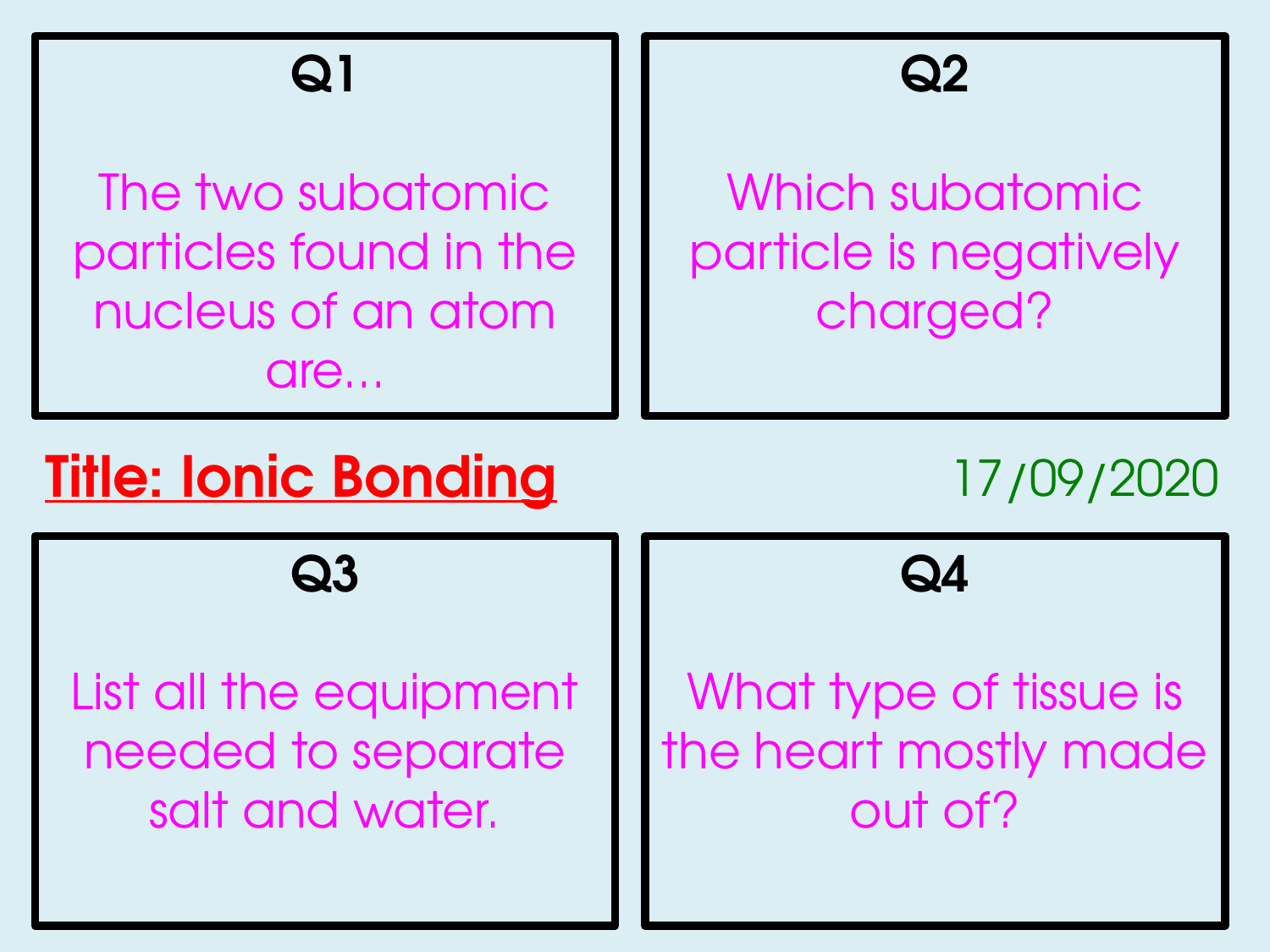

Q1

The two subatomic particles found in the nucleus of an atom are…

Q2

Which subatomic particle is negatively charged?

Q3

List all the equipment needed to separate salt and water.

Q4

What type of tissue is the heart mostly made out of?
Title: Ionic Bonding
17/09/2020